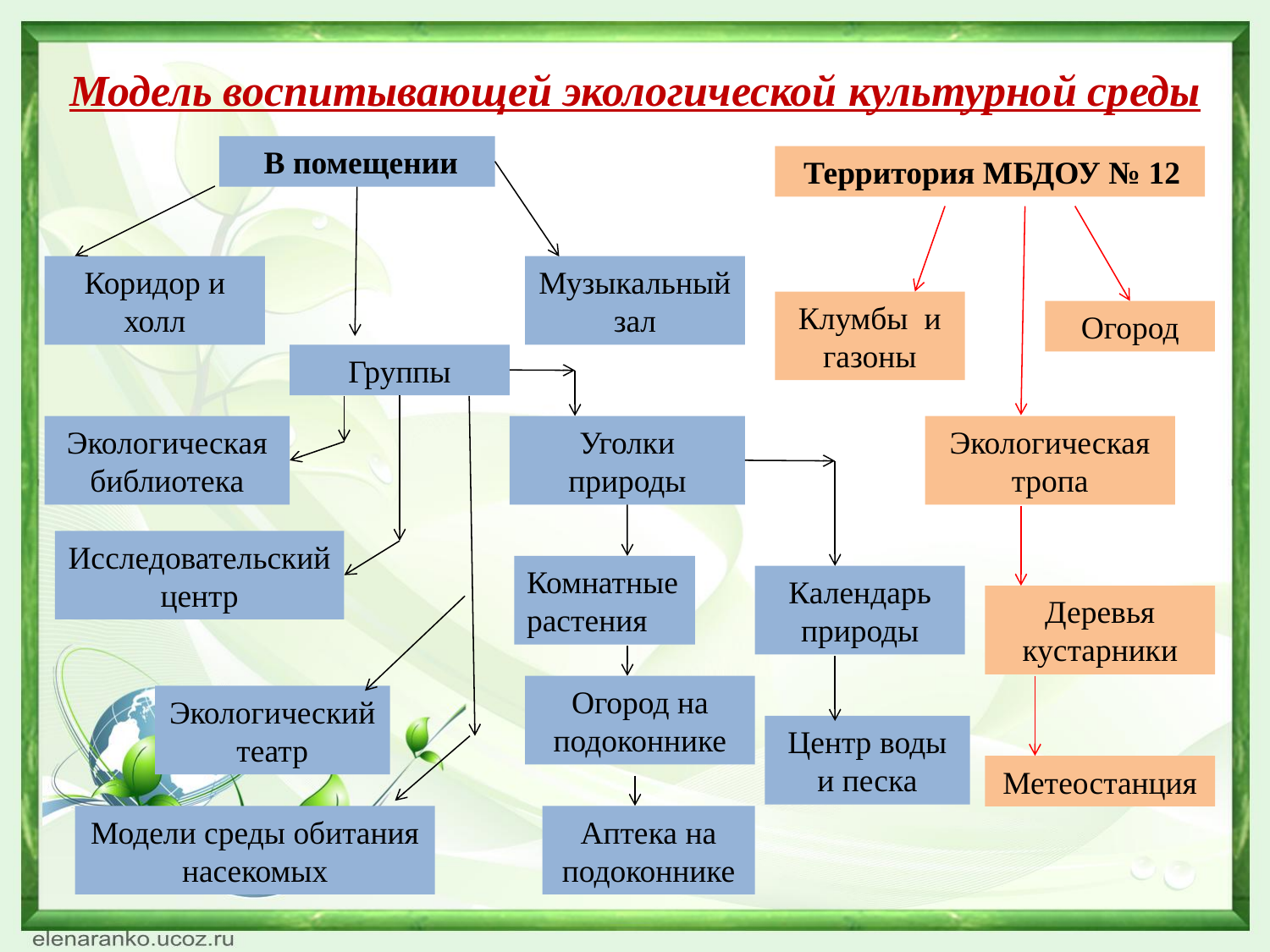

Модель воспитывающей экологической культурной среды
    В помещении
  Территория МБДОУ № 12
Коридор и холл
Музыкальный зал
Клумбы  и газоны
Огород
Группы
Экологическая
библиотека
Уголки природы
Экологическая тропа
Исследовательский центр
Комнатные растения
Календарь природы
Деревья кустарники
Огород на подоконнике
Экологический театр
Центр воды и песка
Метеостанция
Аптека на подоконнике
Модели среды обитания насекомых